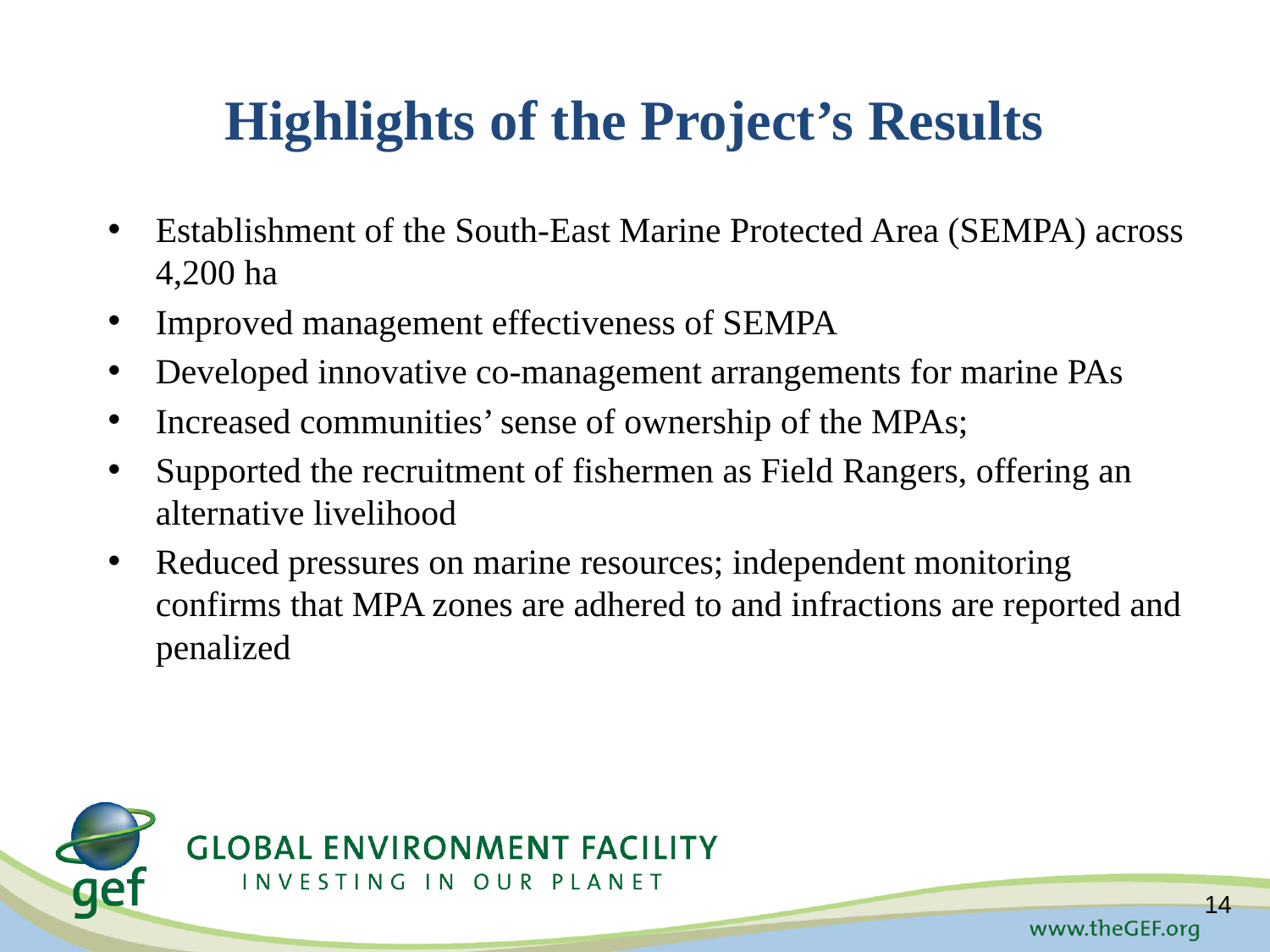

# Highlights of the Project’s Results
Establishment of the South-East Marine Protected Area (SEMPA) across 4,200 ha
Improved management effectiveness of SEMPA
Developed innovative co-management arrangements for marine PAs
Increased communities’ sense of ownership of the MPAs;
Supported the recruitment of fishermen as Field Rangers, offering an alternative livelihood
Reduced pressures on marine resources; independent monitoring confirms that MPA zones are adhered to and infractions are reported and penalized

14